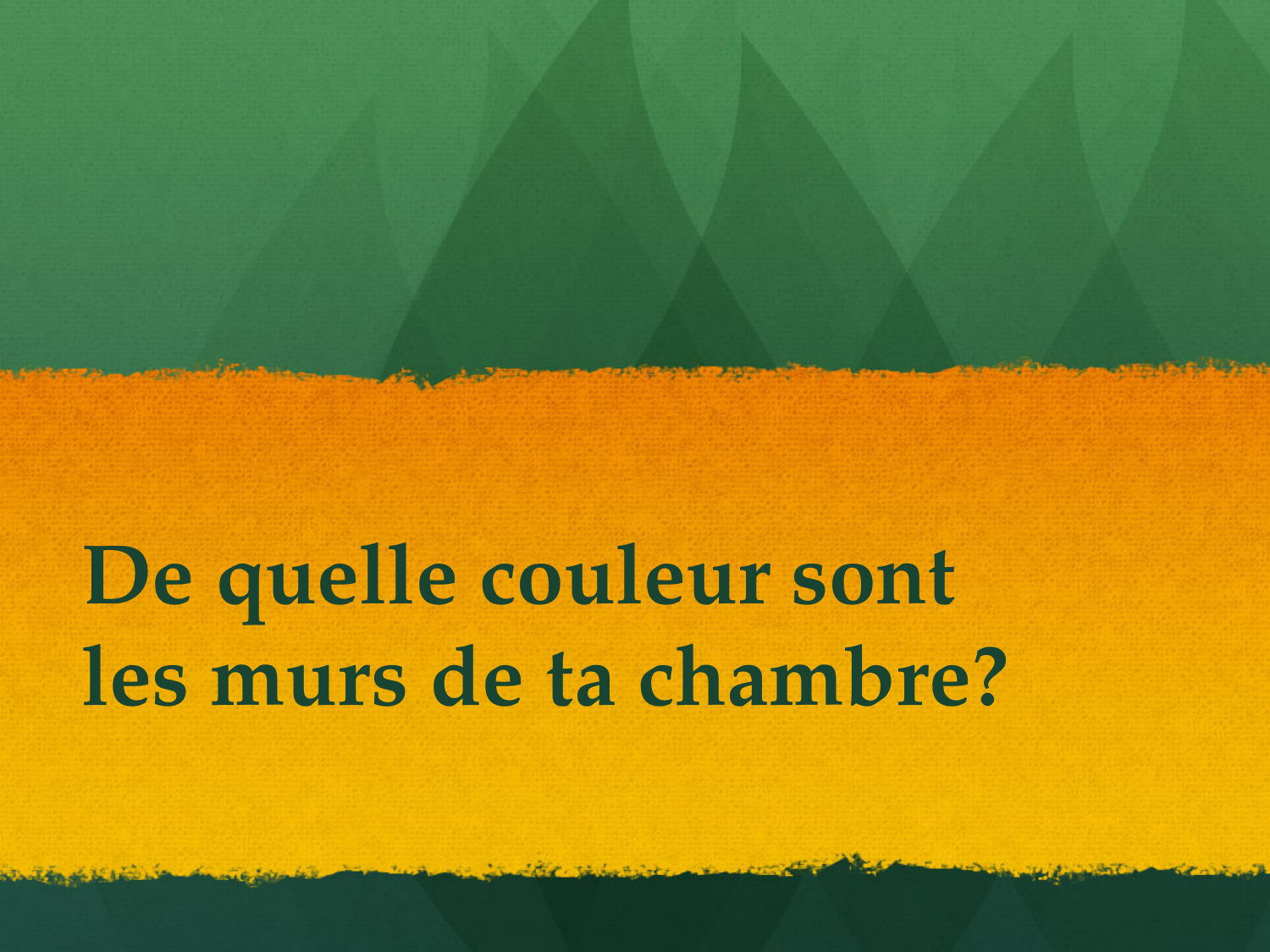

# De quelle couleur sont les murs de ta chambre?